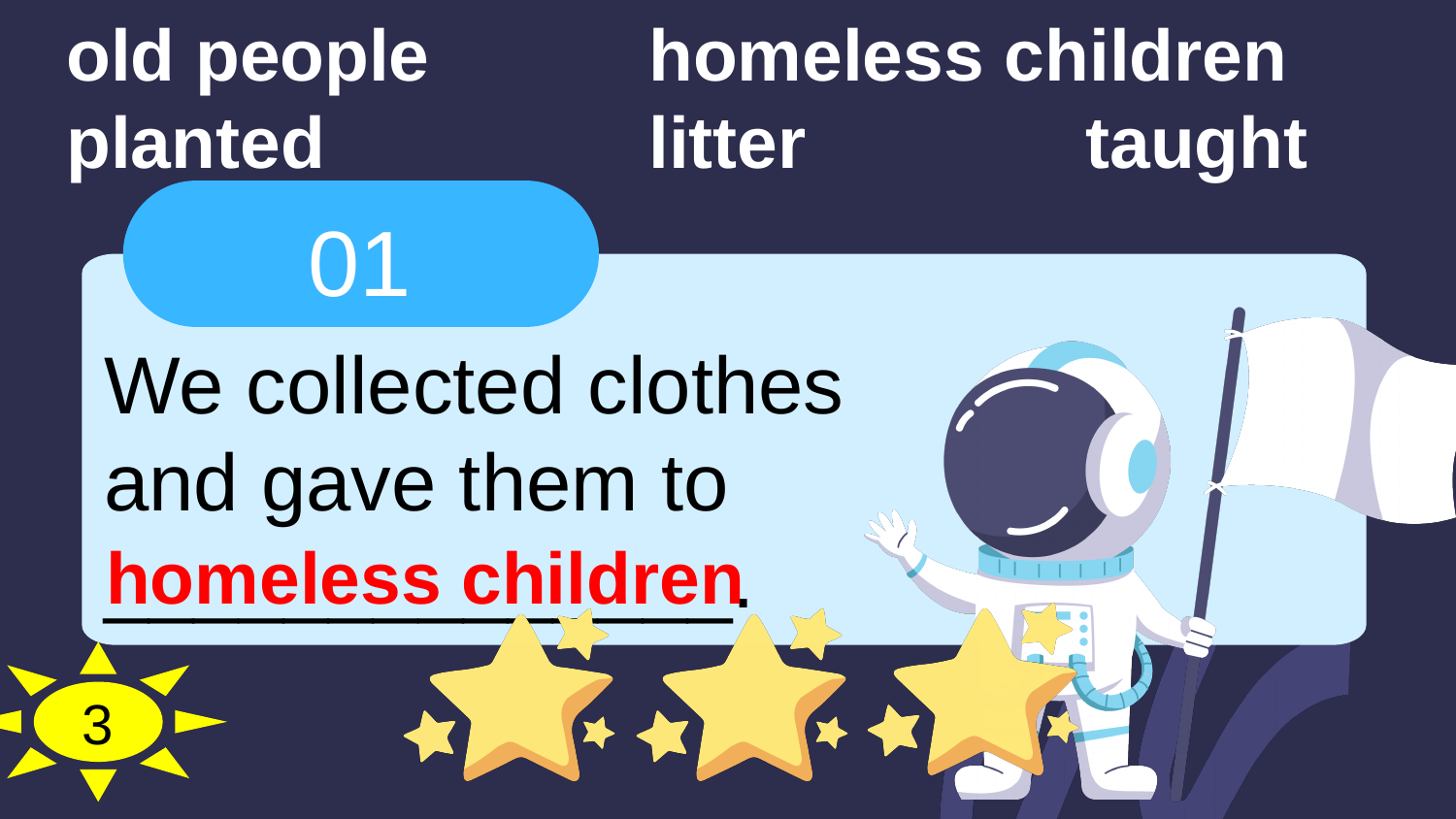

old people 		homeless children planted 			litter 		taught

01

We collected clothes and gave them to ______________.

homeless children

3